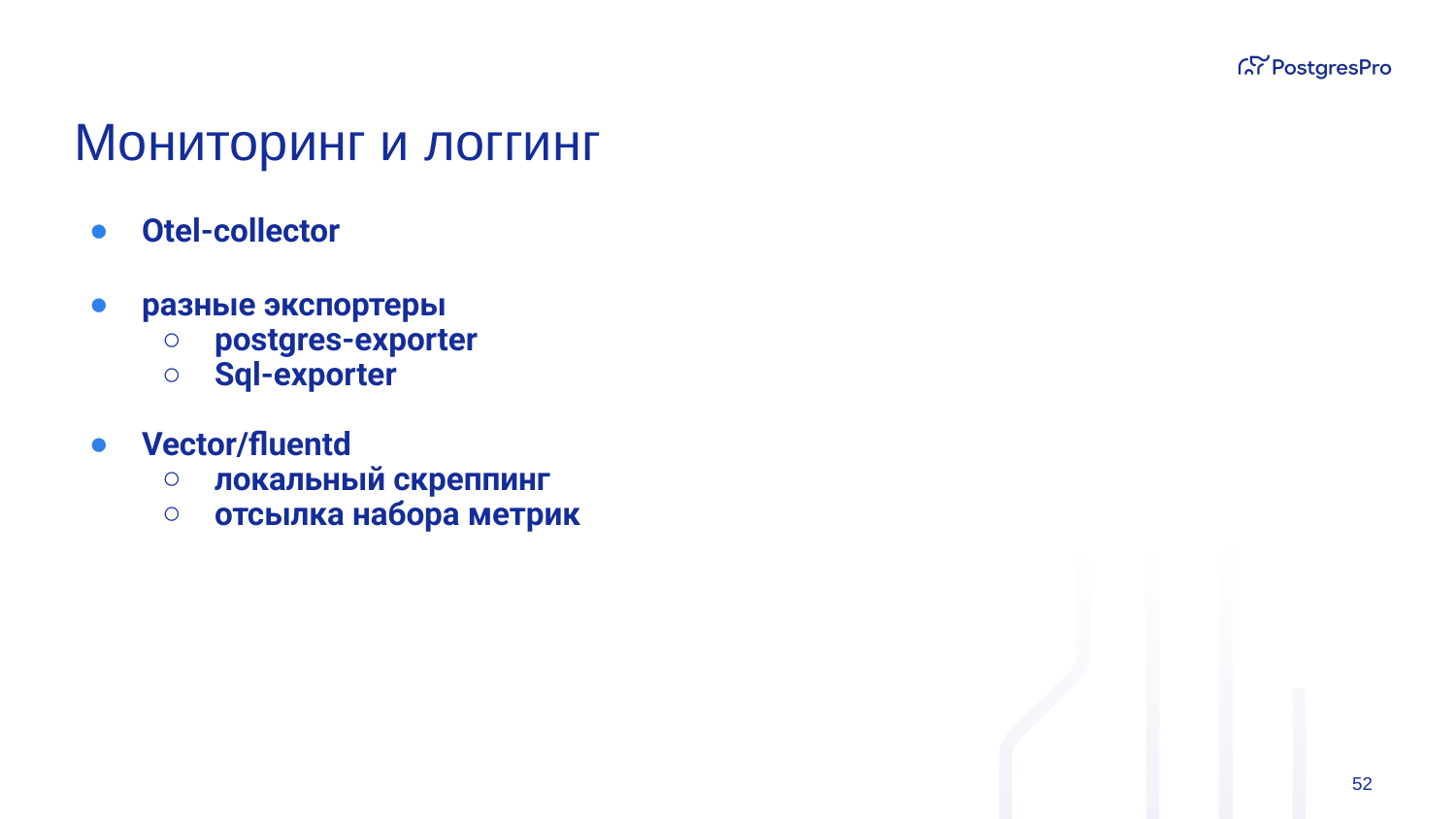

# Мониторинг и логгинг
Otel-collector
разные экспортеры
postgres-exporter
Sql-exporter
Vector/fluentd
локальный скреппинг
отсылка набора метрик
52